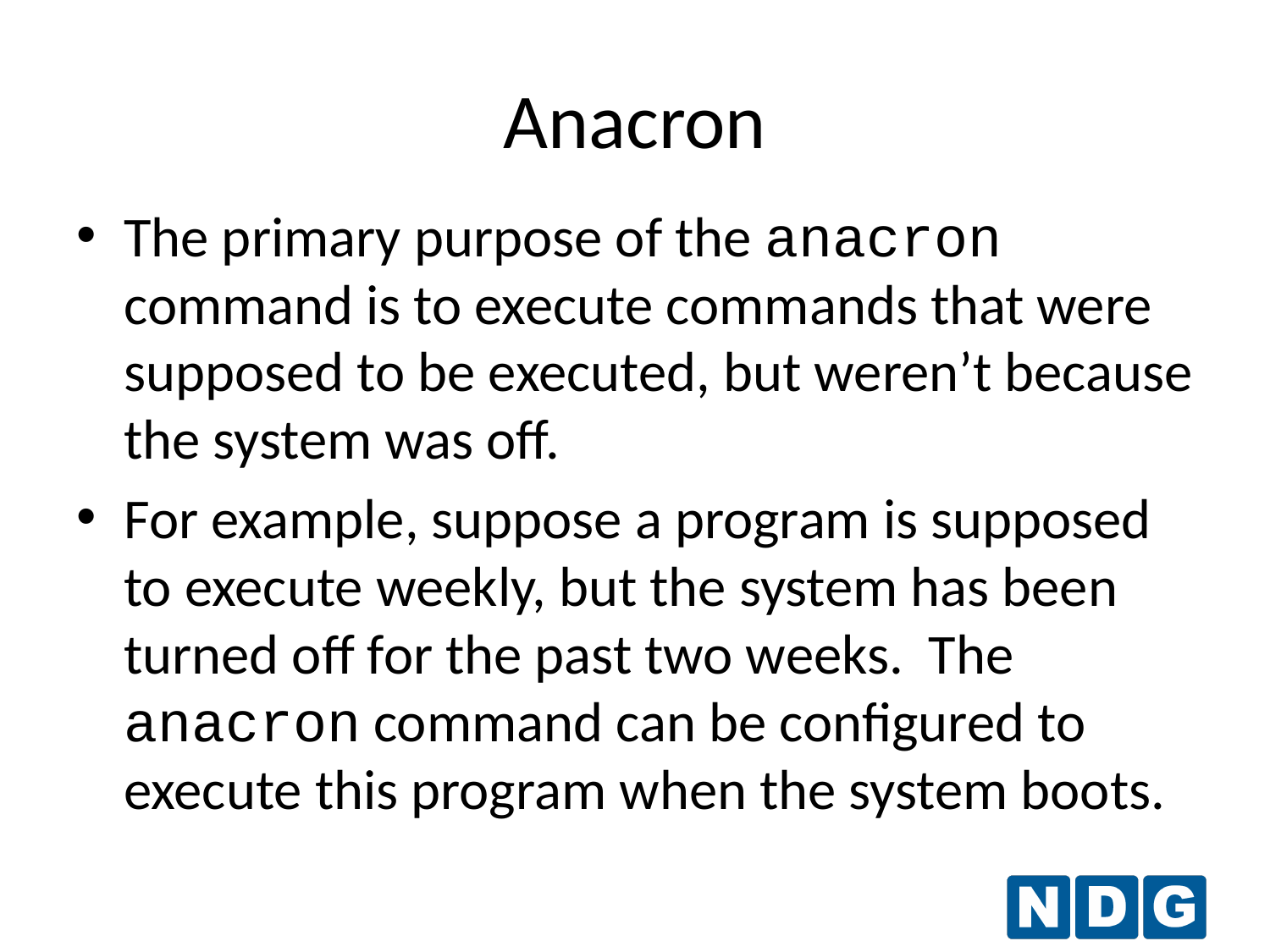

Anacron
The primary purpose of the anacron command is to execute commands that were supposed to be executed, but weren’t because the system was off.
For example, suppose a program is supposed to execute weekly, but the system has been turned off for the past two weeks.  The anacron command can be configured to execute this program when the system boots.